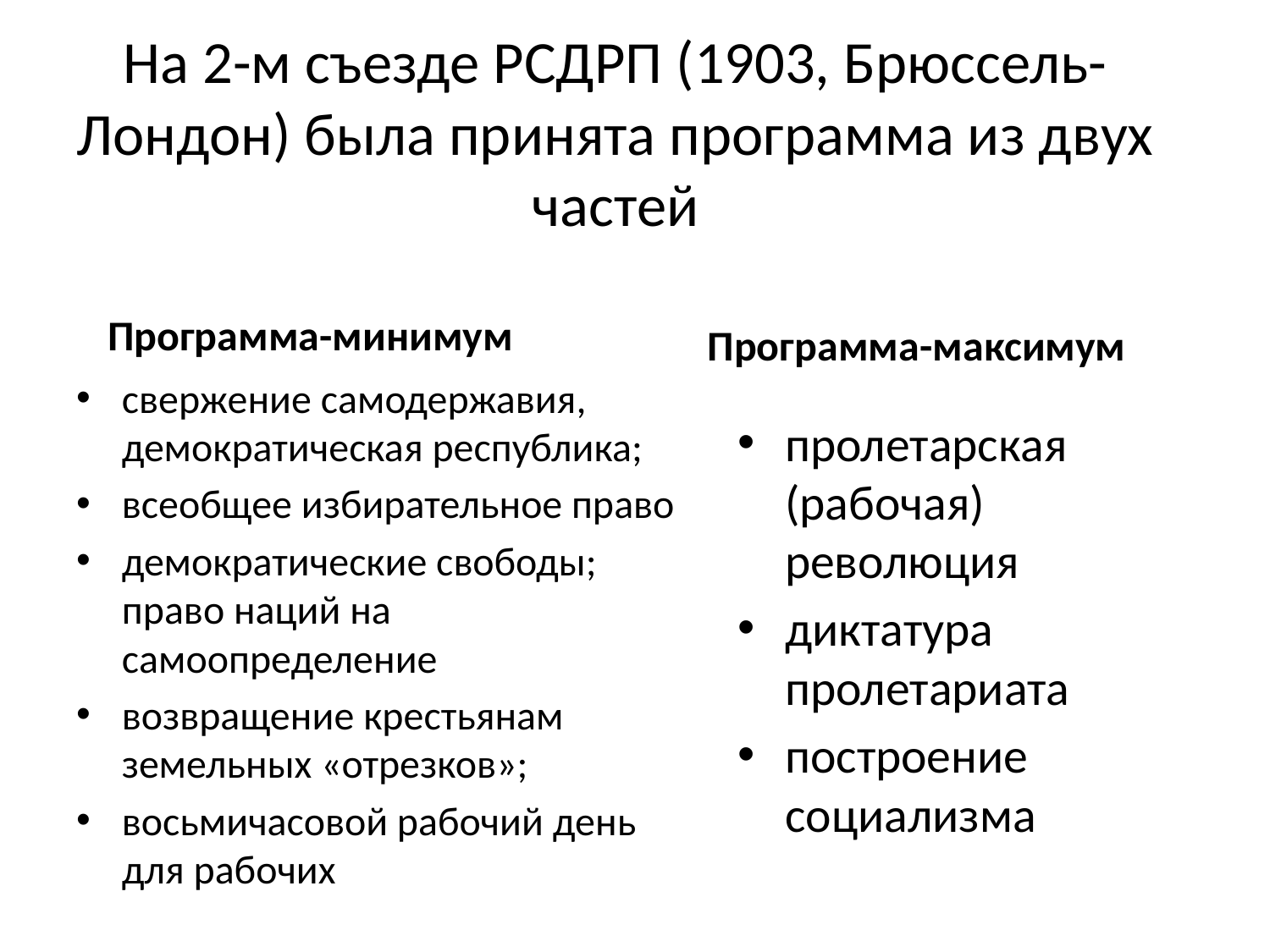

# На 2-м съезде РСДРП (1903, Брюссель-Лондон) была принята программа из двух частей
Программа-максимум
Программа-минимум
свержение самодержавия, демократическая республика;
всеобщее избирательное право
демократические свободы; право наций на самоопределение
возвращение крестьянам земельных «отрезков»;
восьмичасовой рабочий день для рабочих
пролетарская (рабочая) революция
диктатура пролетариата
построение социализма